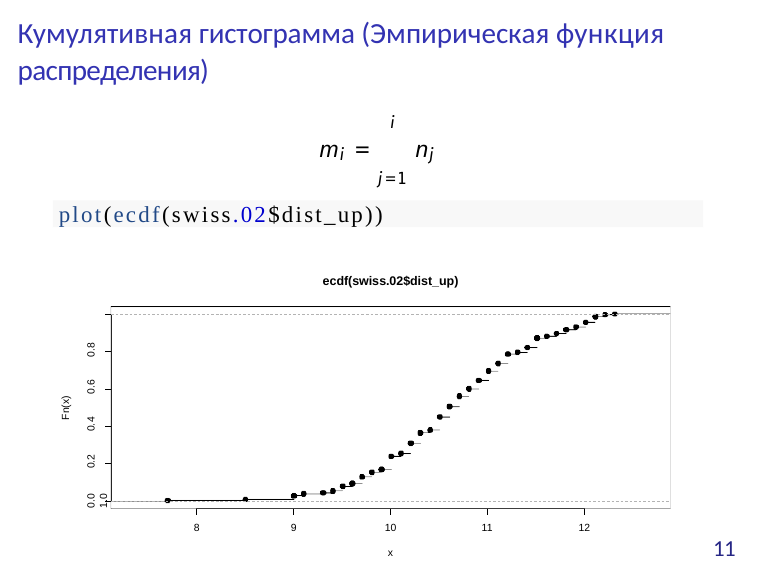

# Кумулятивная гистограмма (Эмпирическая функция  распределения)
i

m  =	n
i	j
j=1
plot(ecdf(swiss.02$dist_up))
ecdf(swiss.02$dist_up)
0.0	0.2	0.4	0.6	0.8	1.0

Fn(x)

8
9
10
11
12
11
x